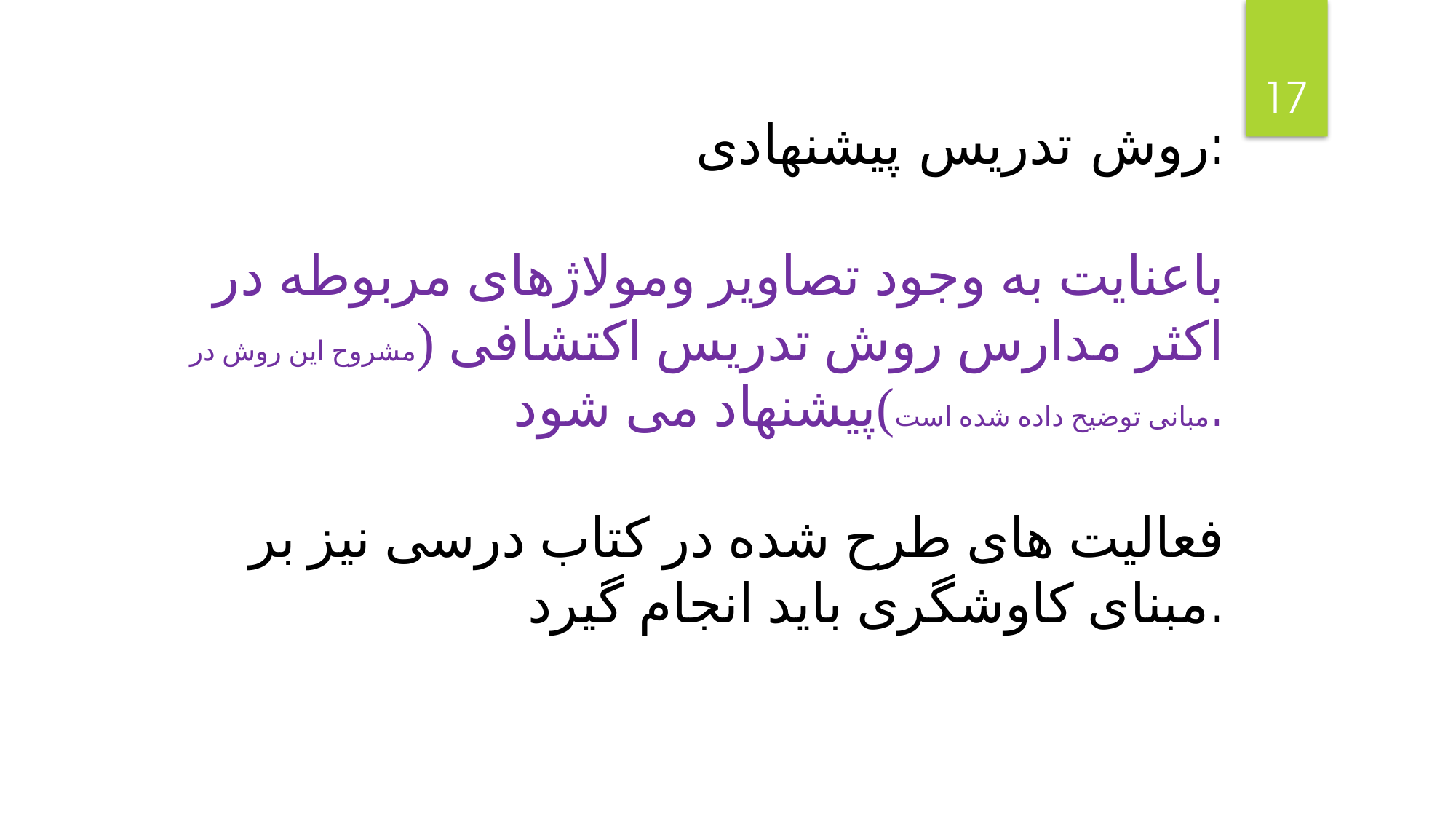

17
روش تدریس پیشنهادی:
باعنایت به وجود تصاویر ومولاژهای مربوطه در اکثر مدارس روش تدریس اکتشافی (مشروح این روش در مبانی توضیح داده شده است)پیشنهاد می شود.

فعالیت های طرح شده در کتاب درسی نیز بر مبنای کاوشگری باید انجام گیرد.